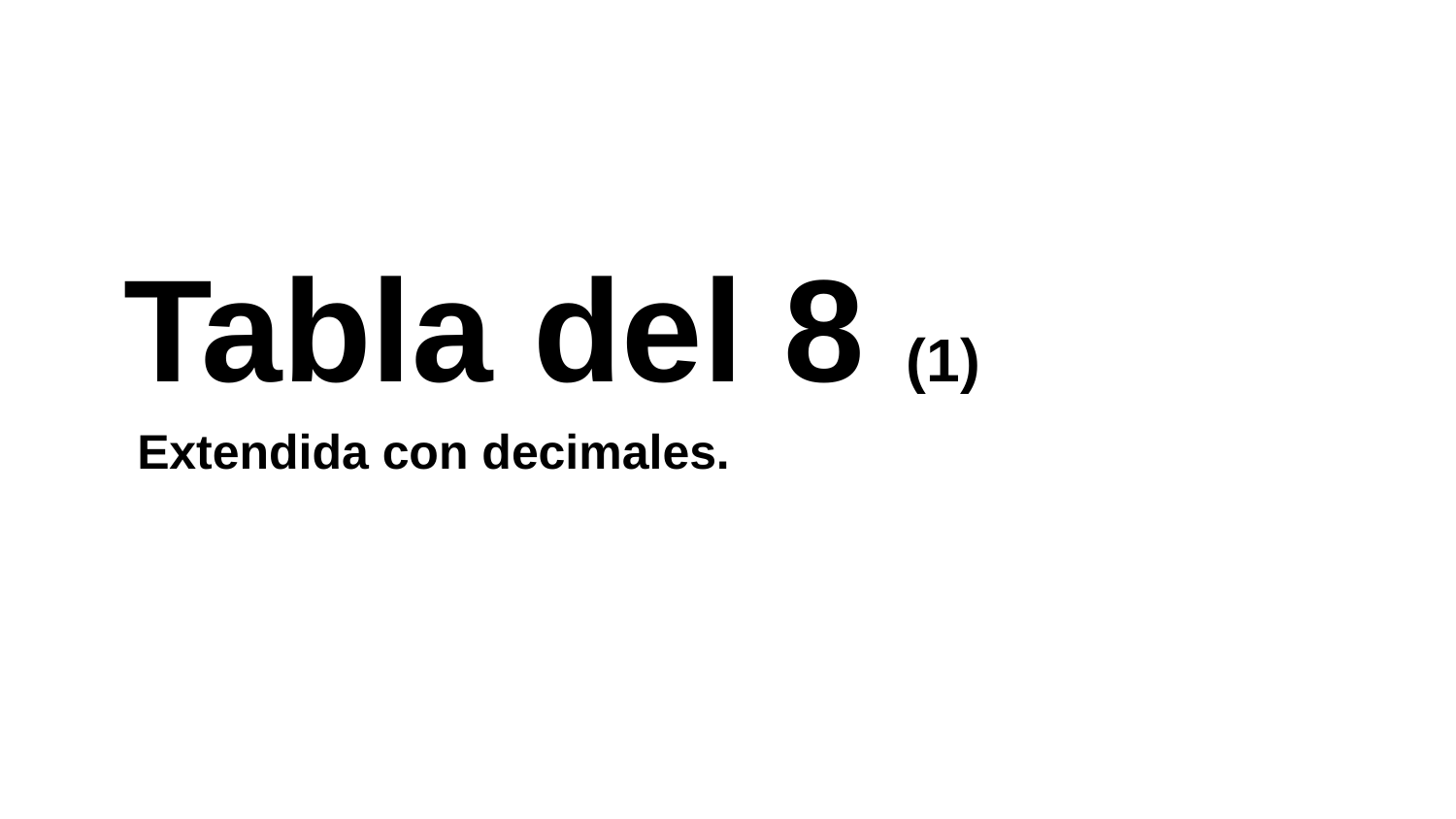

Tabla del 8 (1)
 Extendida con decimales.